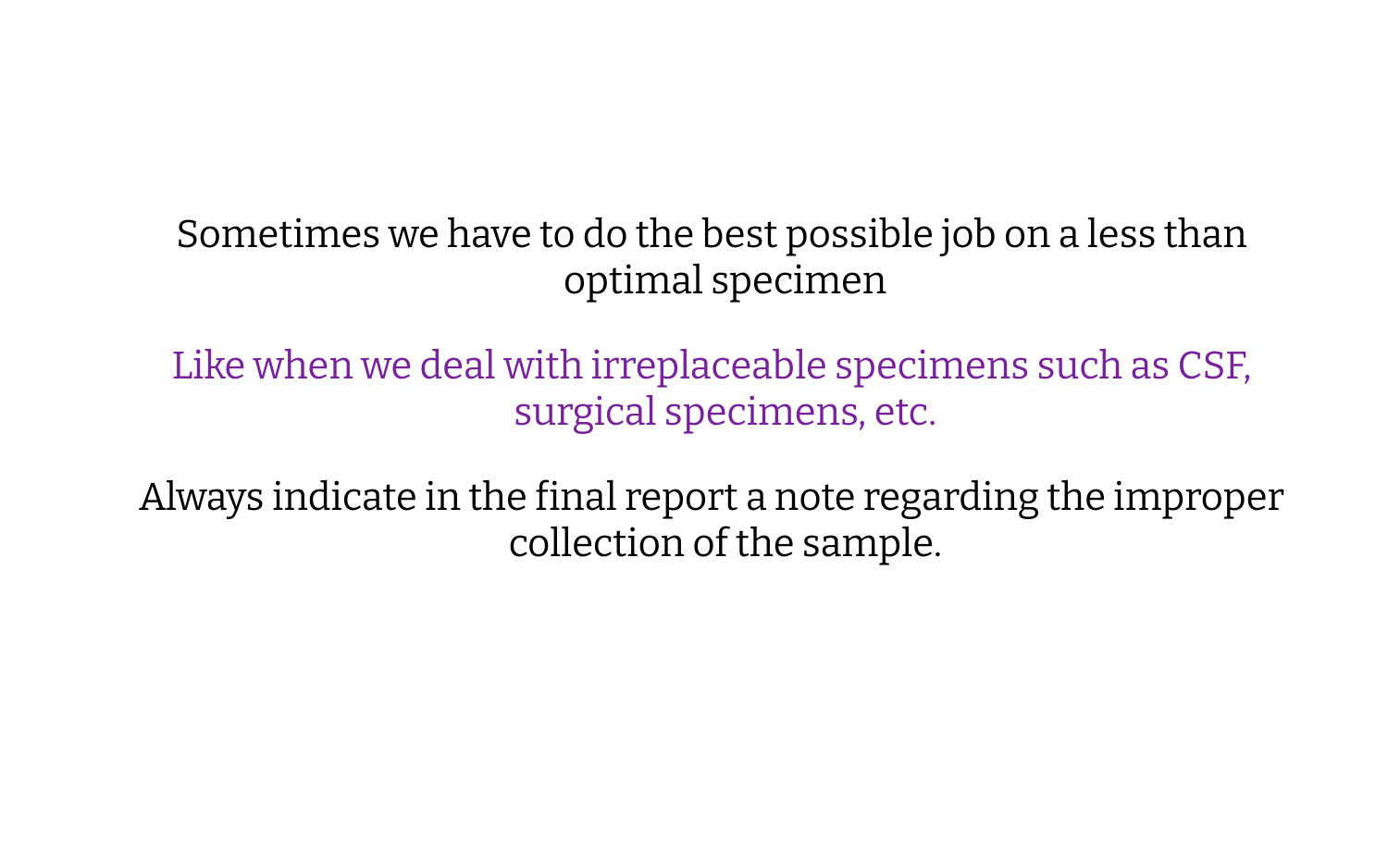

#
Sometimes we have to do the best possible job on a less than optimal specimen
Like when we deal with irreplaceable specimens such as CSF, surgical specimens, etc.
Always indicate in the final report a note regarding the improper collection of the sample.